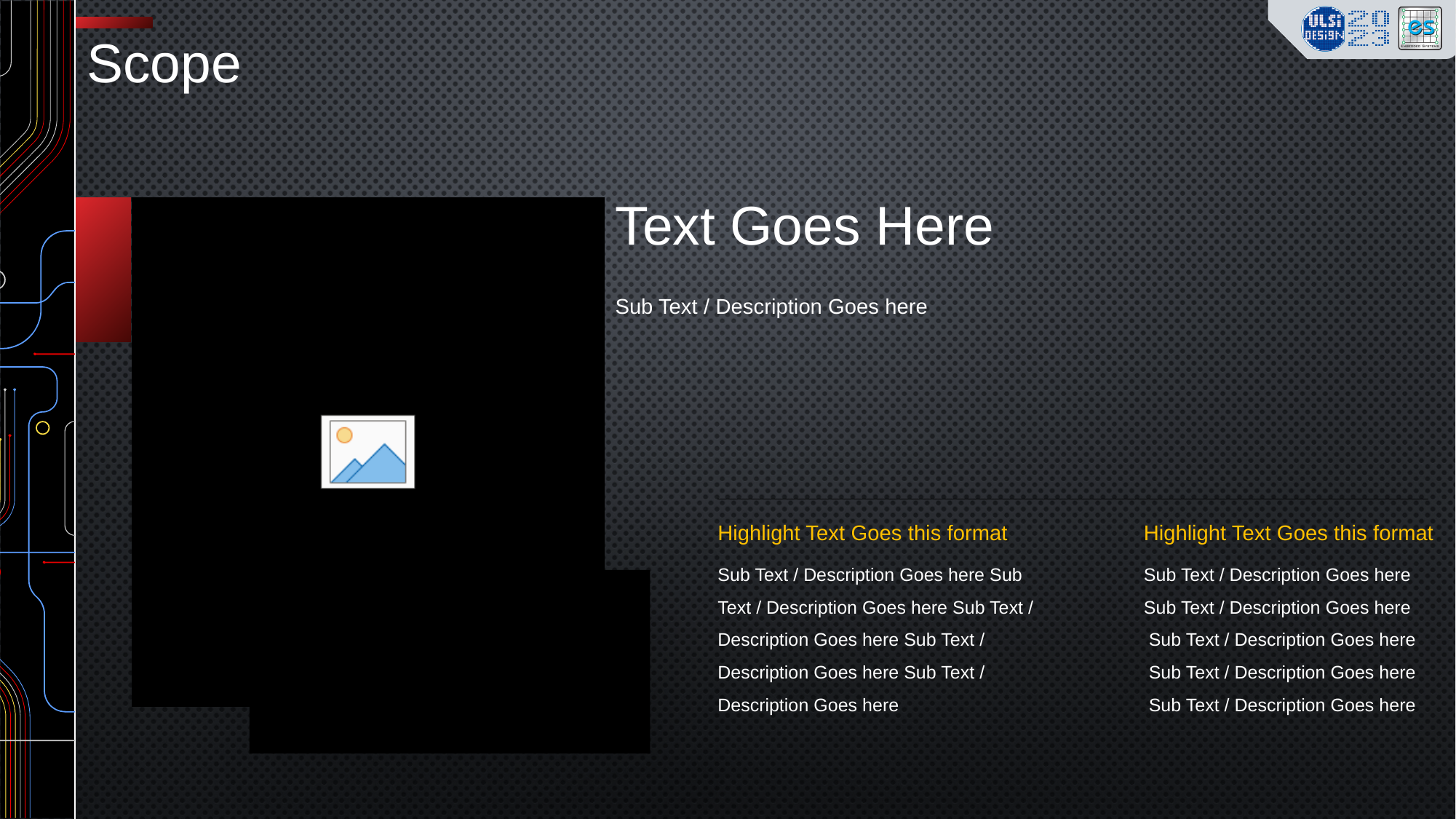

Scope
Text Goes Here

Sub Text / Description Goes here
Highlight Text Goes this format
Highlight Text Goes this format
Sub Text / Description Goes here Sub Text / Description Goes here Sub Text / Description Goes here Sub Text / Description Goes here Sub Text / Description Goes here
Sub Text / Description Goes here Sub Text / Description Goes here
 Sub Text / Description Goes here
 Sub Text / Description Goes here
 Sub Text / Description Goes here